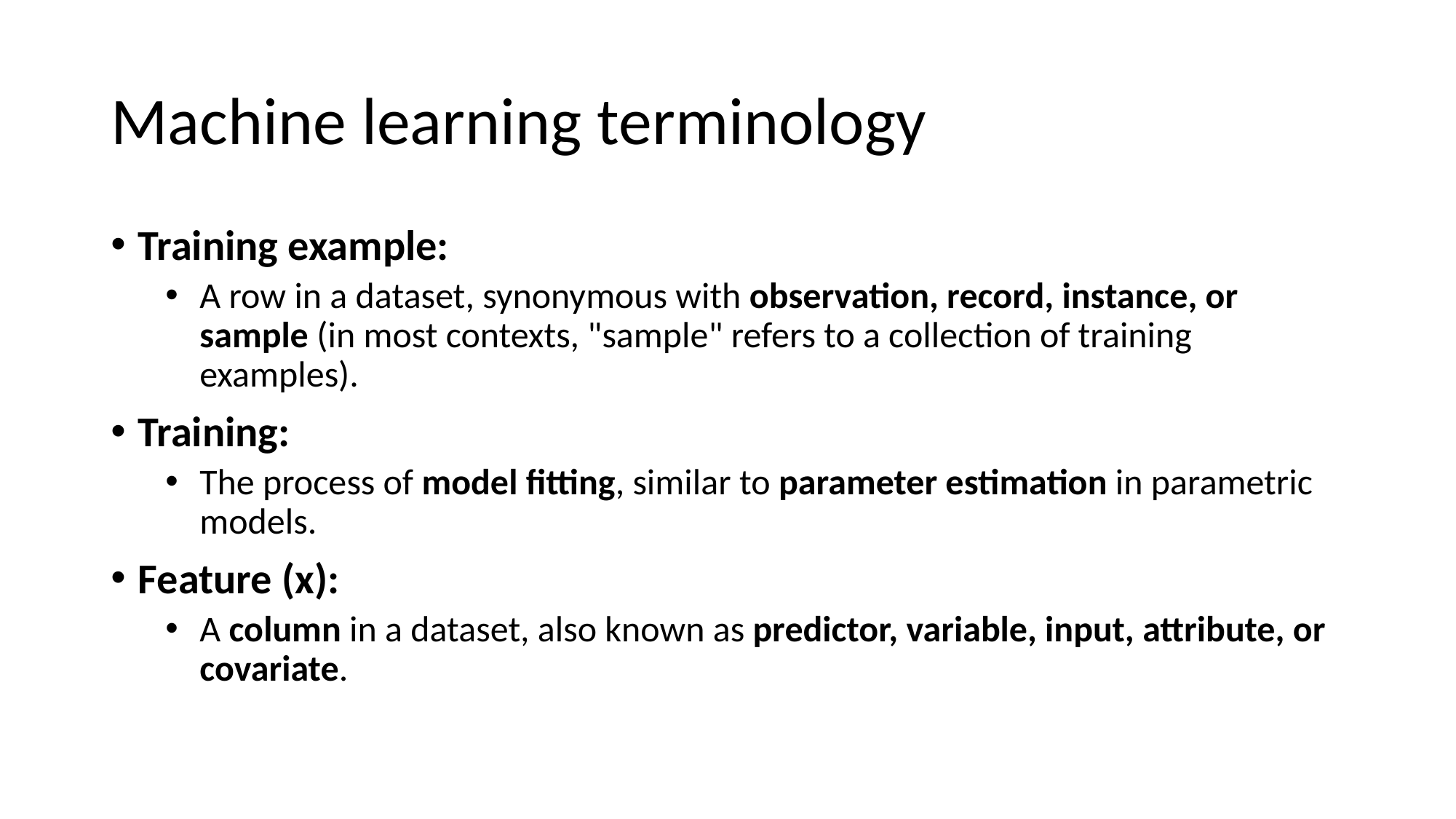

# Machine learning terminology
Training example:
A row in a dataset, synonymous with observation, record, instance, or sample (in most contexts, "sample" refers to a collection of training examples).
Training:
The process of model fitting, similar to parameter estimation in parametric models.
Feature (x):
A column in a dataset, also known as predictor, variable, input, attribute, or covariate.